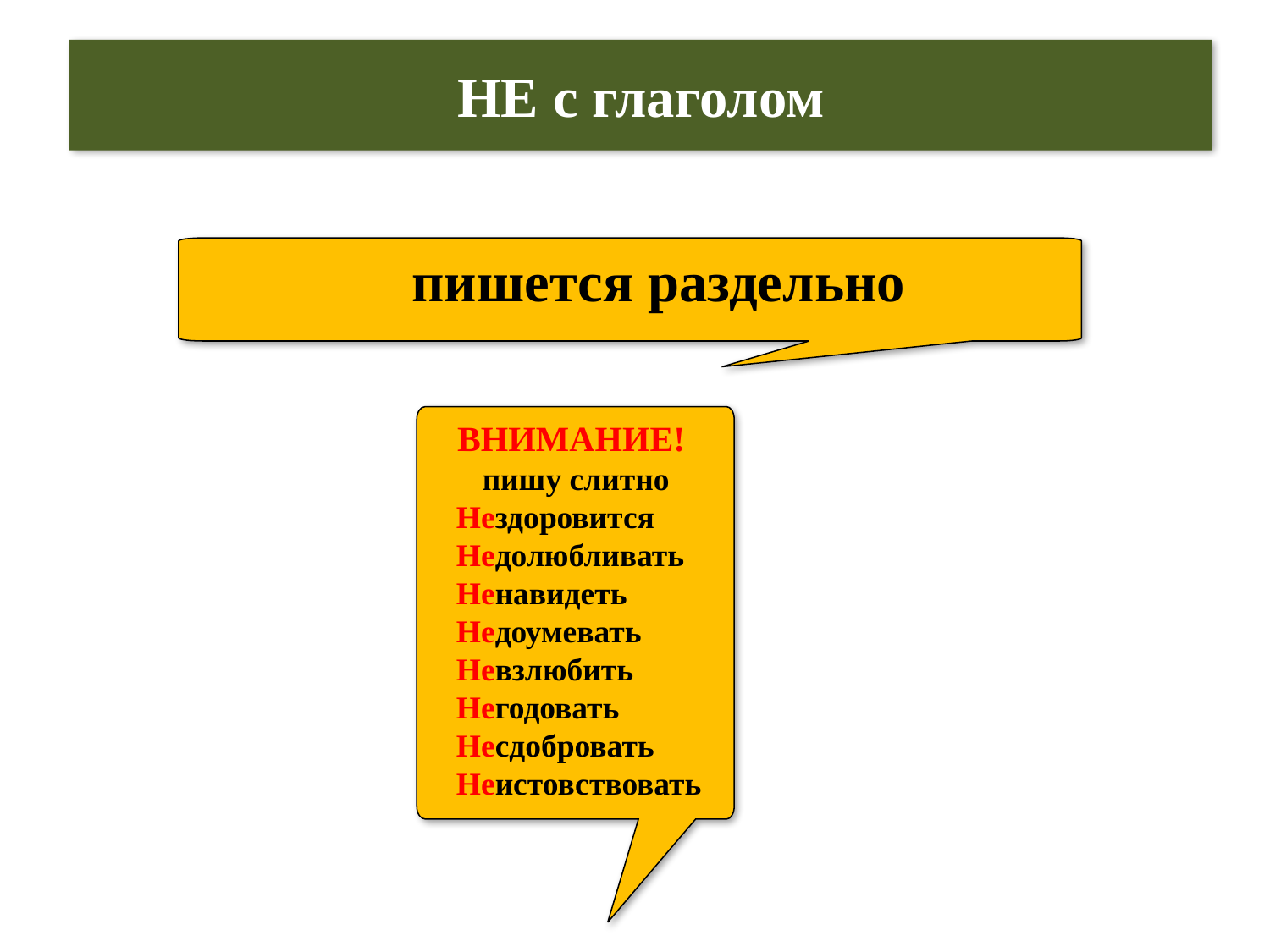

# НЕ с глаголом
               пишется раздельно
ВНИМАНИЕ!
пишу слитно
   Нездоровится
   Недолюбливать
   Ненавидеть
   Недоумевать
   Невзлюбить
   Негодовать
   Несдобровать
.  Неистовствовать